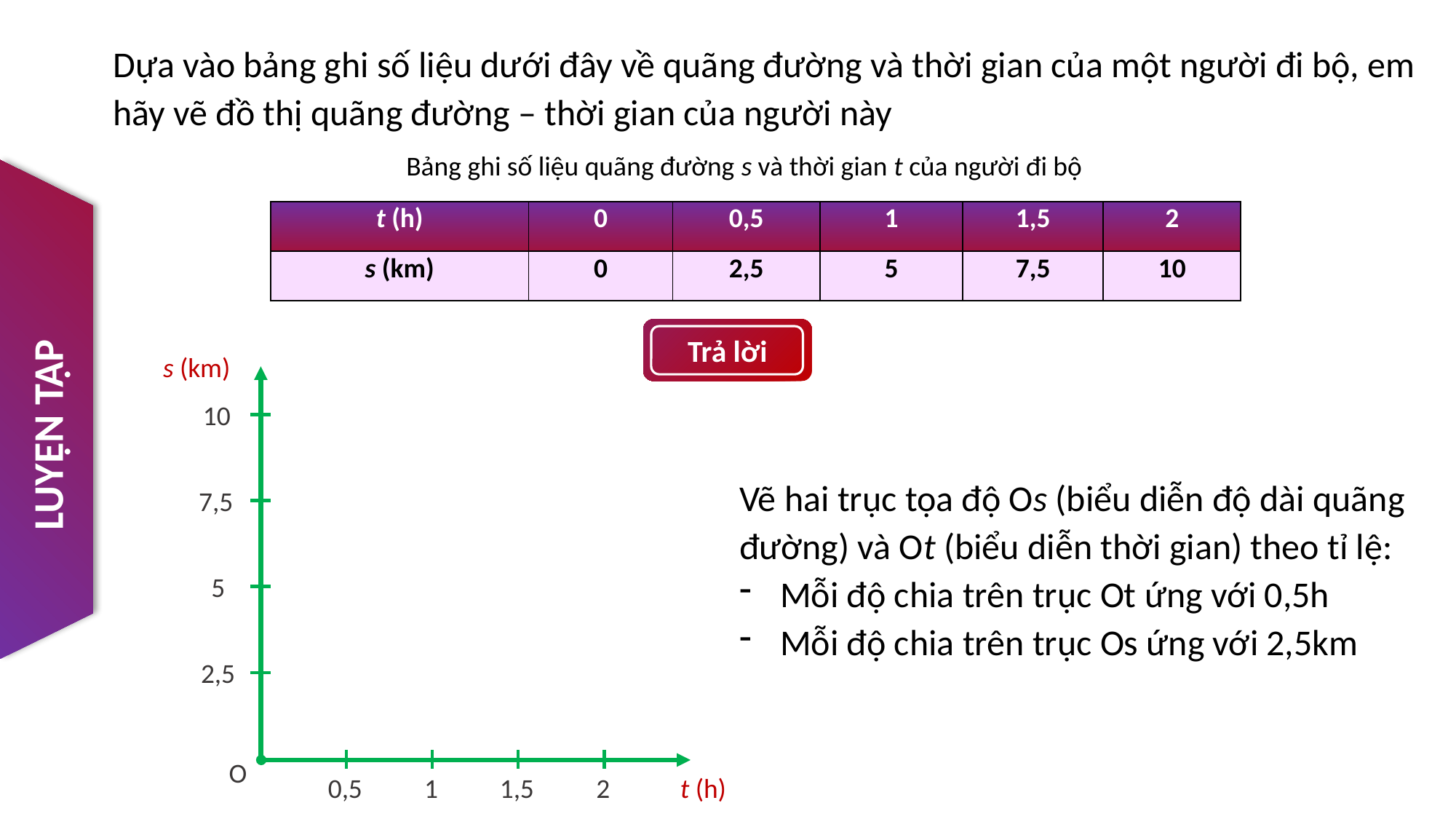

Dựa vào bảng ghi số liệu dưới đây về quãng đường và thời gian của một người đi bộ, em hãy vẽ đồ thị quãng đường – thời gian của người này
Bảng ghi số liệu quãng đường s và thời gian t của người đi bộ

LUYỆN TẬP
| t (h) | 0 | 0,5 | 1 | 1,5 | 2 |
| --- | --- | --- | --- | --- | --- |
| s (km) | 0 | 2,5 | 5 | 7,5 | 10 |
Trả lời

s (km)
10
7,5
5
2,5
O
0,5
1
1,5
2

t (h)
Vẽ hai trục tọa độ Os (biểu diễn độ dài quãng đường) và Ot (biểu diễn thời gian) theo tỉ lệ:
Mỗi độ chia trên trục Ot ứng với 0,5h
Mỗi độ chia trên trục Os ứng với 2,5km